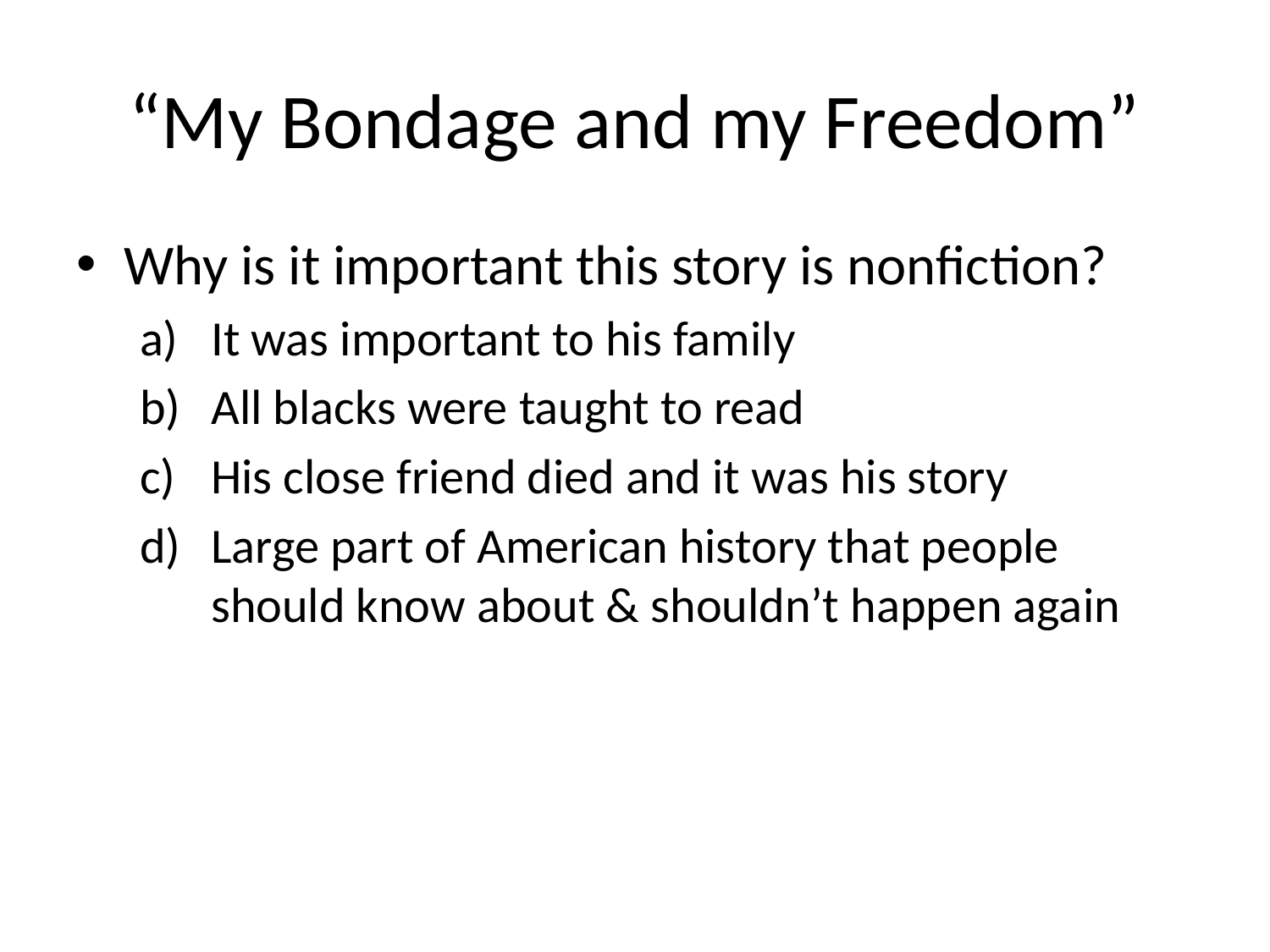

# “My Bondage and my Freedom”
Why is it important this story is nonfiction?
It was important to his family
All blacks were taught to read
His close friend died and it was his story
Large part of American history that people should know about & shouldn’t happen again